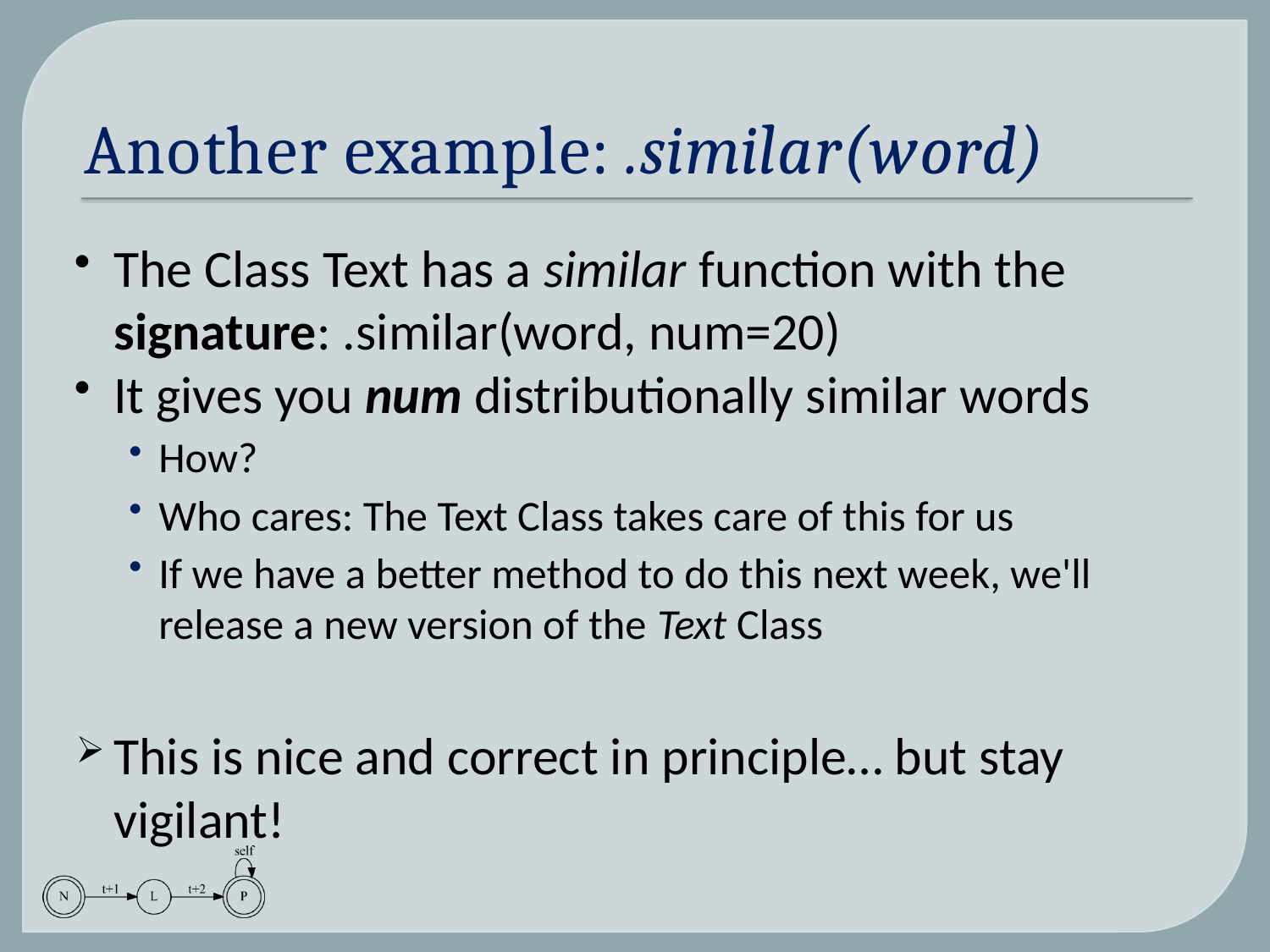

# Another example: .similar(word)
The Class Text has a similar function with the signature: .similar(word, num=20)
It gives you num distributionally similar words
How?
Who cares: The Text Class takes care of this for us
If we have a better method to do this next week, we'll release a new version of the Text Class

This is nice and correct in principle… but stay vigilant!